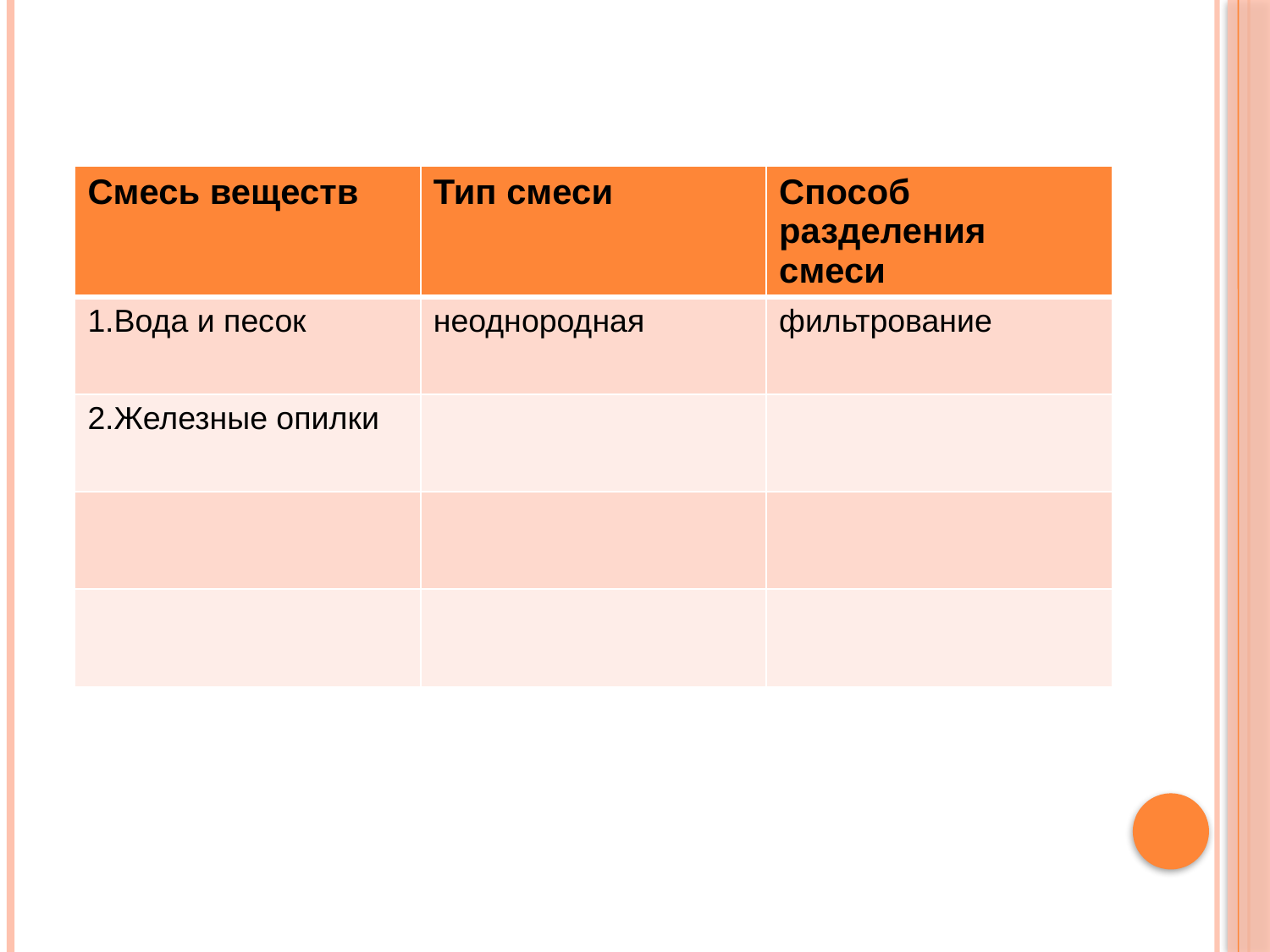

#
| Смесь веществ | Тип смеси | Способ разделения смеси |
| --- | --- | --- |
| 1.Вода и песок | неоднородная | фильтрование |
| 2.Железные опилки |  |  |
|  |  |  |
|  |  |  |